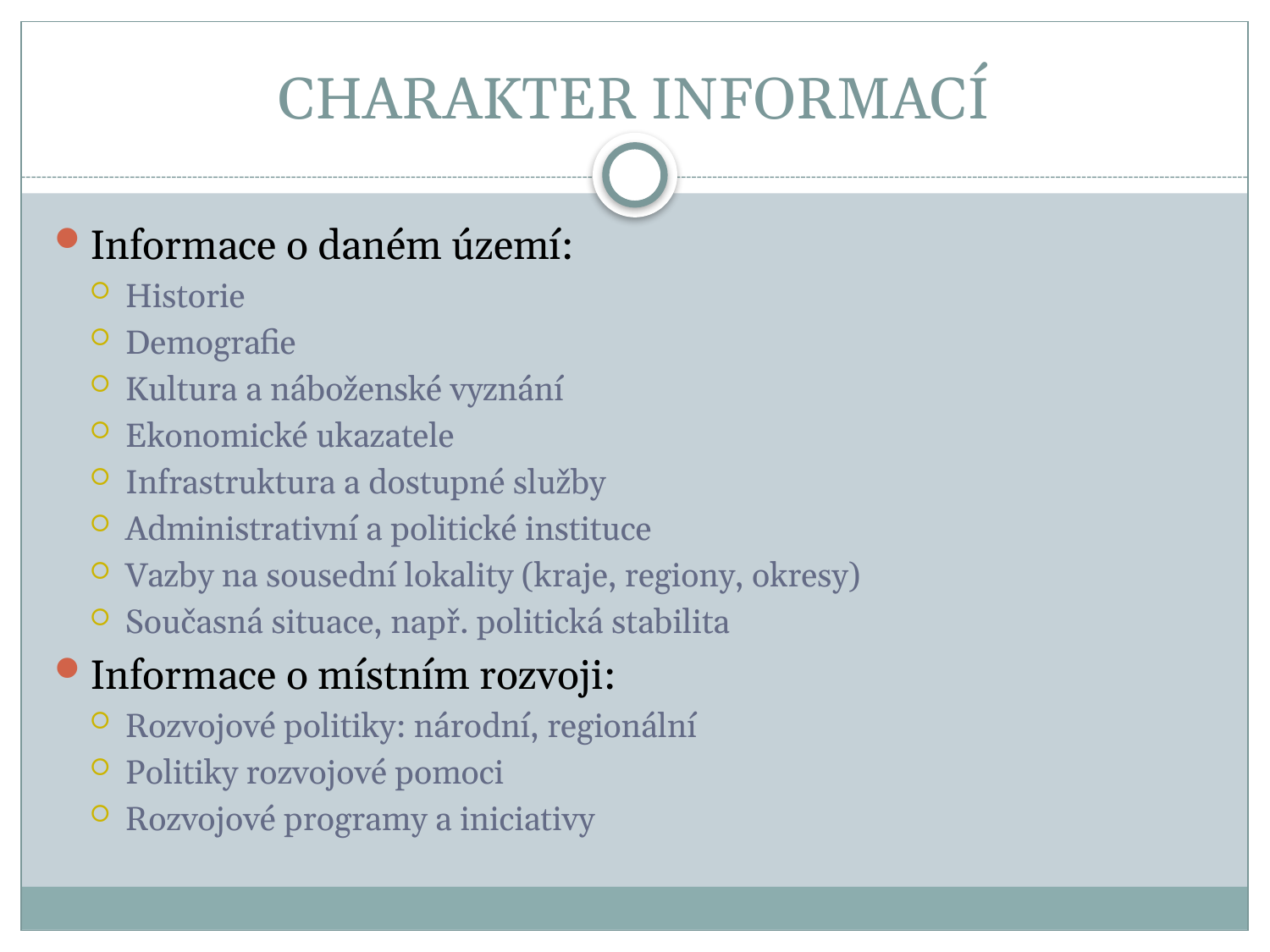

# CHARAKTER INFORMACÍ
Informace o daném území:
Historie
Demografie
Kultura a náboženské vyznání
Ekonomické ukazatele
Infrastruktura a dostupné služby
Administrativní a politické instituce
Vazby na sousední lokality (kraje, regiony, okresy)
Současná situace, např. politická stabilita
Informace o místním rozvoji:
Rozvojové politiky: národní, regionální
Politiky rozvojové pomoci
Rozvojové programy a iniciativy